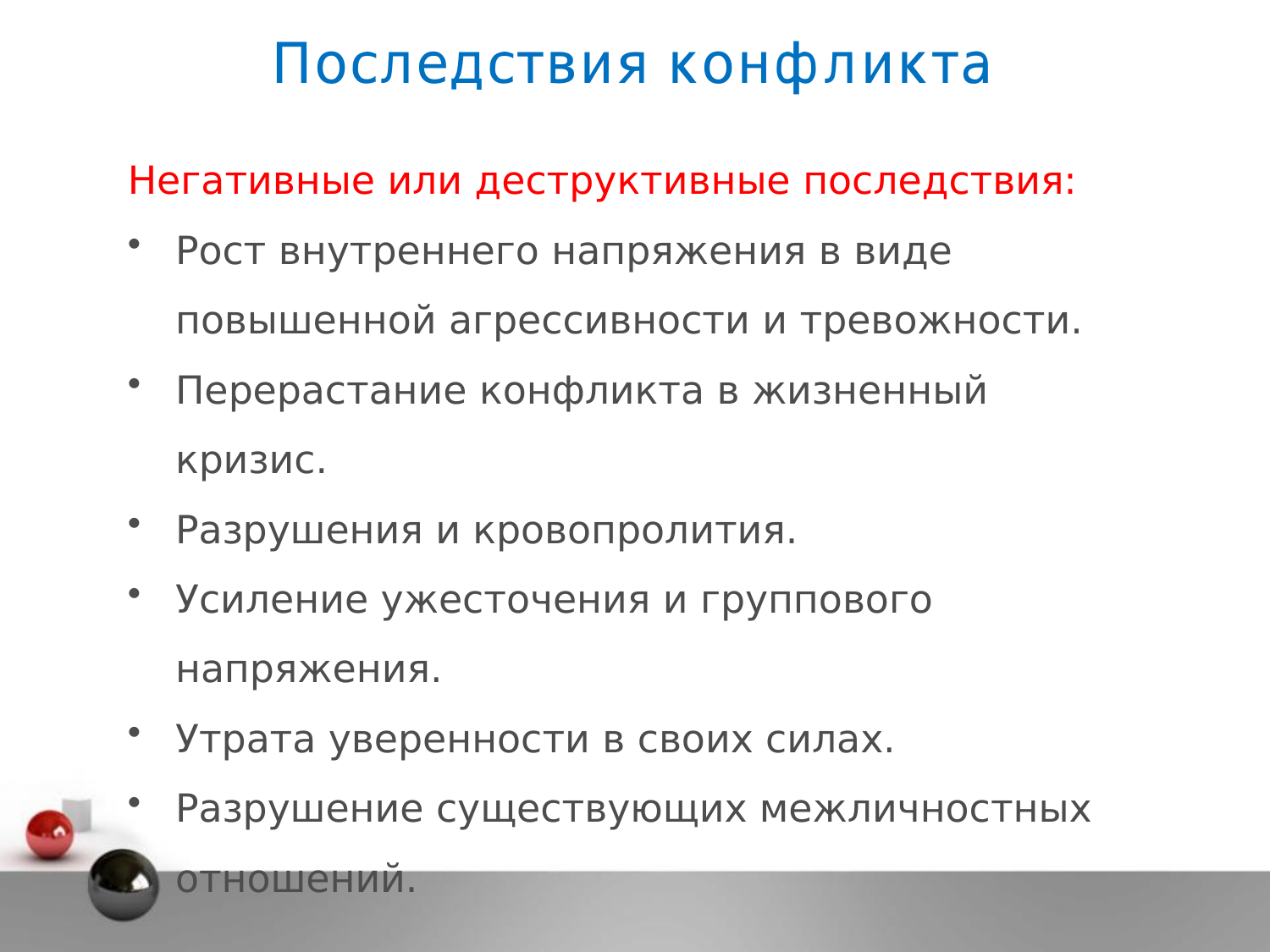

# Последствия конфликта
Негативные или деструктивные последствия:
Рост внутреннего напряжения в виде повышенной агрессивности и тревожности.
Перерастание конфликта в жизненный кризис.
Разрушения и кровопролития.
Усиление ужесточения и группового напряжения.
Утрата уверенности в своих силах.
Разрушение существующих межличностных отношений.